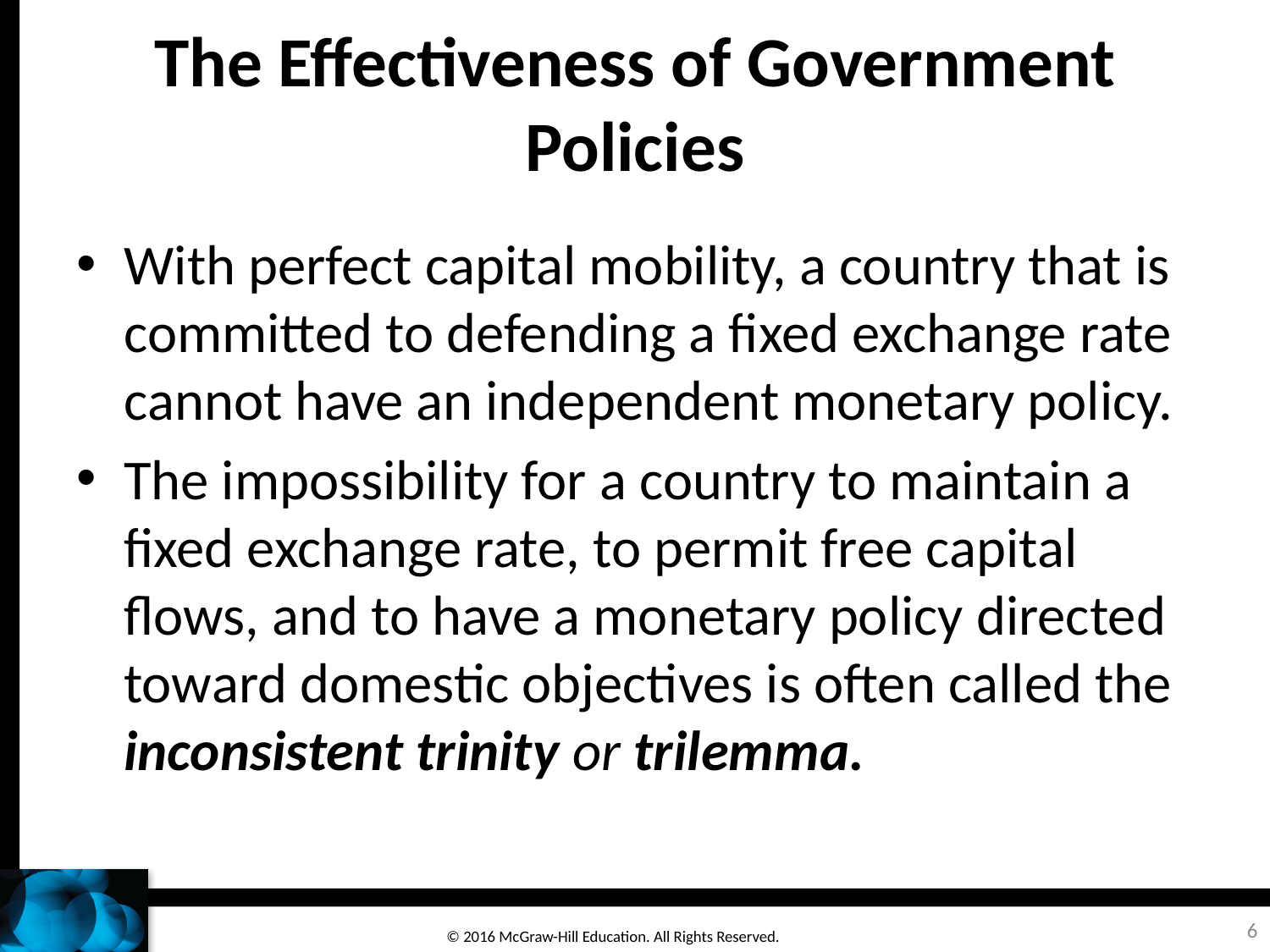

# The Effectiveness of Government Policies
With perfect capital mobility, a country that is committed to defending a fixed exchange rate cannot have an independent monetary policy.
The impossibility for a country to maintain a fixed exchange rate, to permit free capital flows, and to have a monetary policy directed toward domestic objectives is often called the inconsistent trinity or trilemma.
6
© 2016 McGraw-Hill Education. All Rights Reserved.